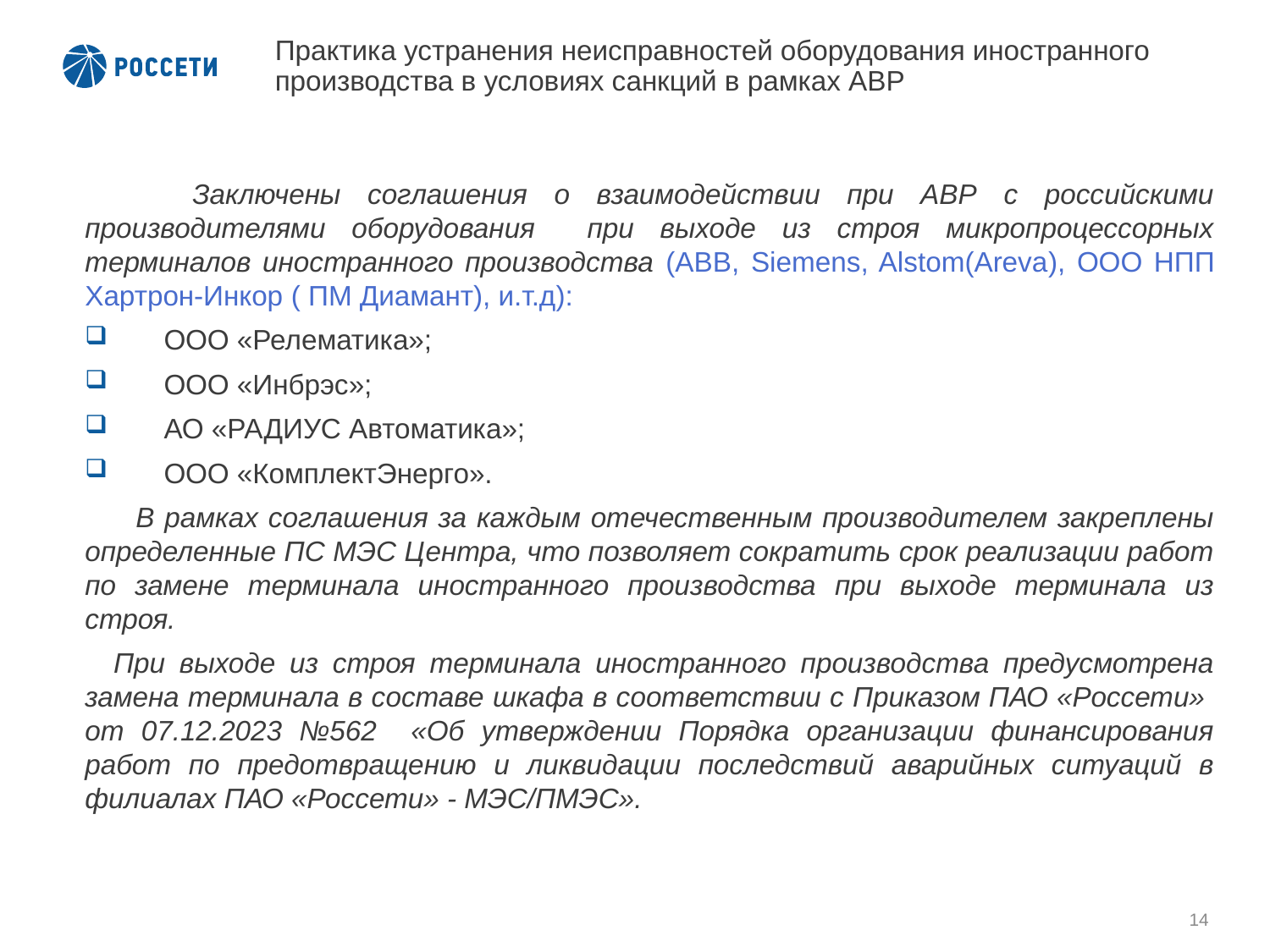

# Практика устранения неисправностей оборудования иностранного производства в условиях санкций в рамках АВР
    Заключены соглашения о взаимодействии при АВР с российскими производителями оборудования  при выходе из строя микропроцессорных терминалов иностранного производства (ABB, Siemens, Alstom(Areva), ООО НПП Хартрон-Инкор ( ПМ Диамант), и.т.д):
     ООО «Релематика»;
     ООО «Инбрэс»;
     АО «РАДИУС Автоматика»;
     ООО «КомплектЭнерго».
     В рамках соглашения за каждым отечественным производителем закреплены определенные ПС МЭС Центра, что позволяет сократить срок реализации работ по замене терминала иностранного производства при выходе терминала из строя.
  При выходе из строя терминала иностранного производства предусмотрена замена терминала в составе шкафа в соответствии с Приказом ПАО «Россети»  от 07.12.2023 №562  «Об утверждении Порядка организации финансирования работ по предотвращению и ликвидации последствий аварийных ситуаций в филиалах ПАО «Россети» - МЭС/ПМЭС».